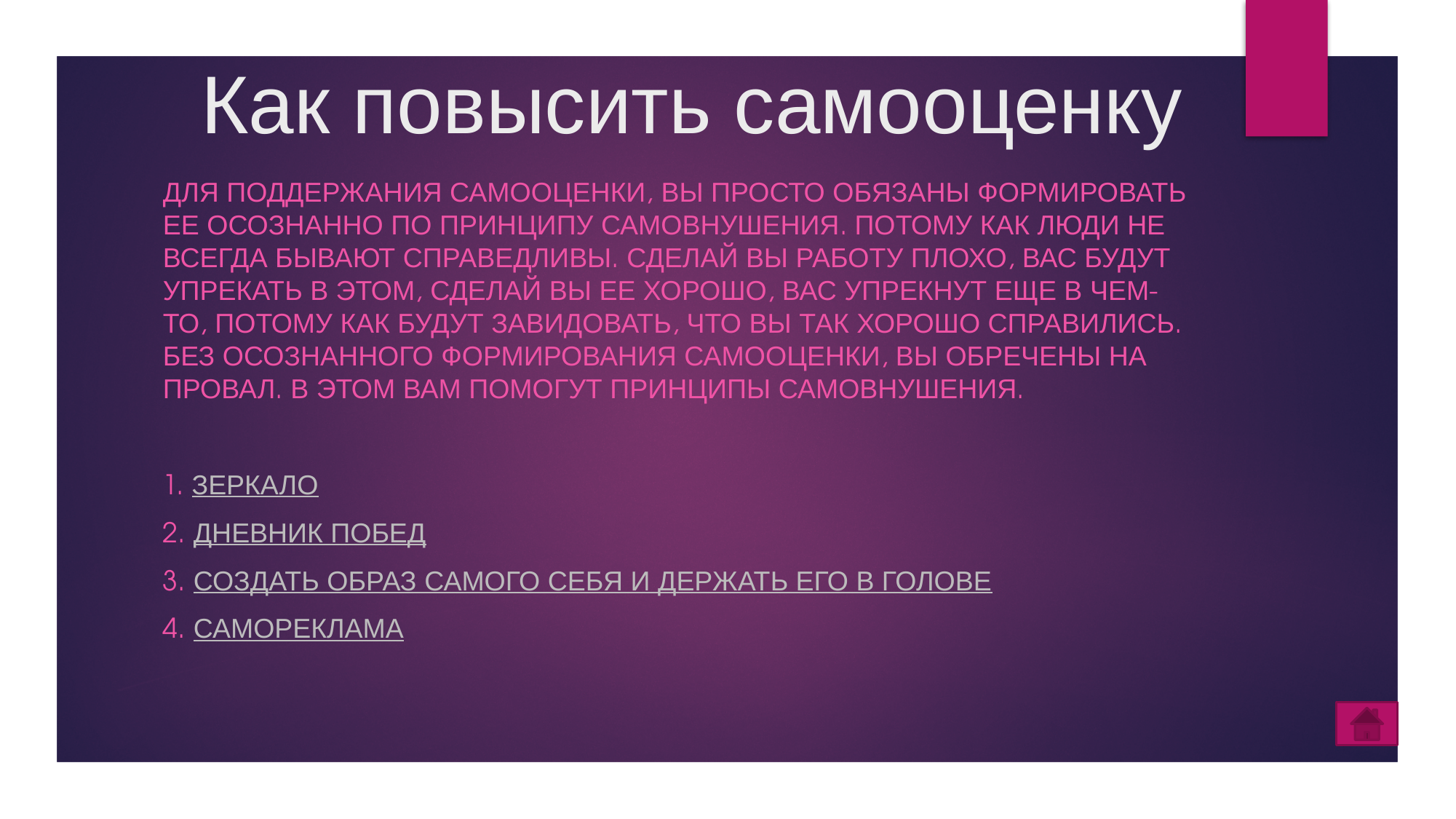

# Как повысить самооценку
Для поддержания самооценки, вы просто обязаны формировать ее осознанно по принципу самовнушения. Потому как люди не всегда бывают справедливы. Сделай вы работу плохо, вас будут упрекать в этом, сделай вы ее хорошо, вас упрекнут еще в чем-то, потому как будут завидовать, что вы так хорошо справились. Без осознанного формирования самооценки, вы обречены на провал. В этом вам помогут принципы самовнушения.

1. Зеркало
2. Дневник побед
3. Создать образ самого себя и держать его в голове
4. Самореклама